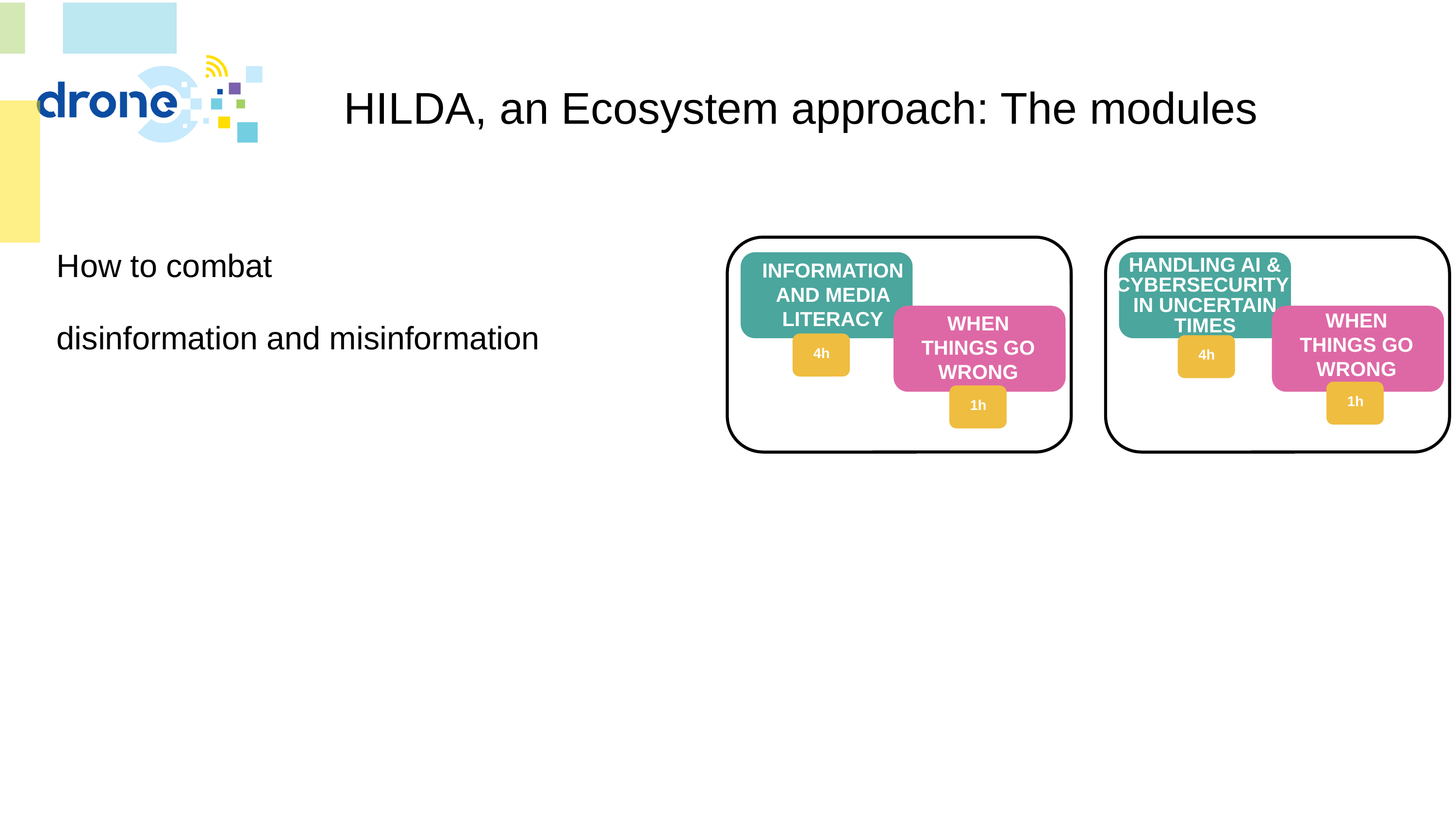

HILDA, an Ecosystem approach: The modules

How to combat
disinformation and misinformation

HANDLING AI &
CYBERSECURITY
IN UNCERTAIN TIMES

INFORMATION AND MEDIA LITERACY
WHEN THINGS GO WRONG

WHEN THINGS GO WRONG

4h

4h

1h

1h